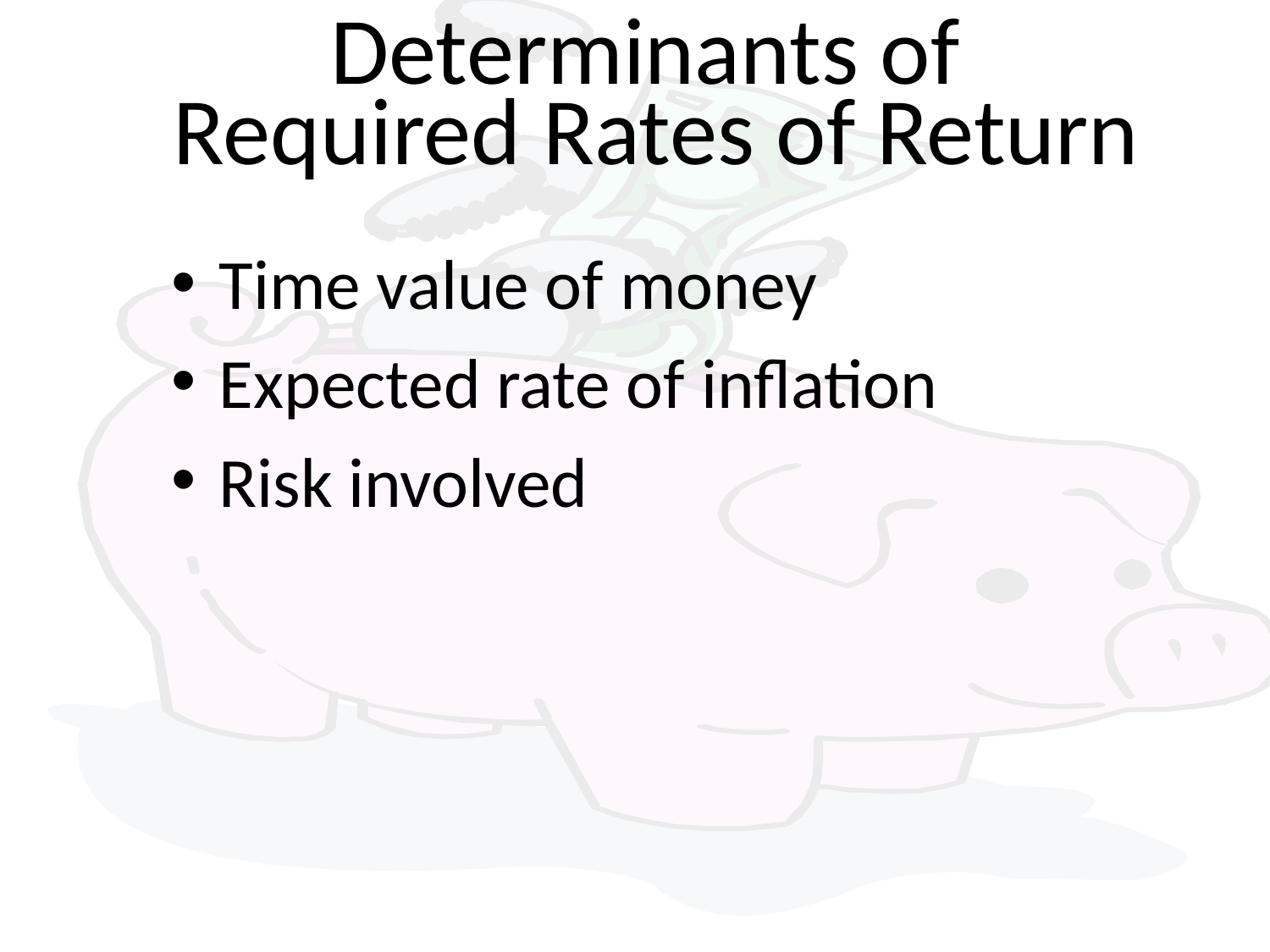

# Determinants of Required Rates of Return
Time value of money
Expected rate of inflation
Risk involved